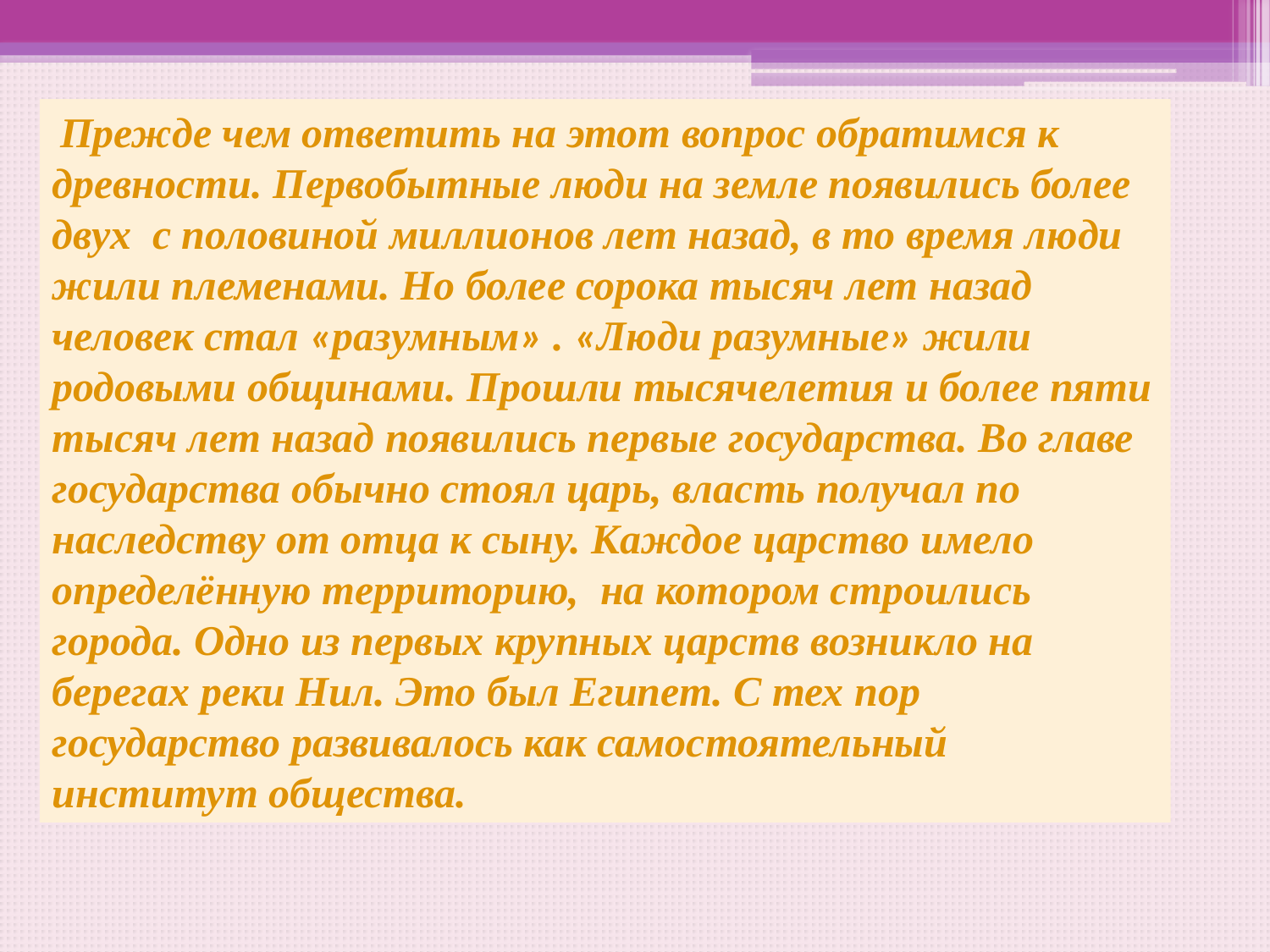

Прежде чем ответить на этот вопрос обратимся к древности. Первобытные люди на земле появились более двух  с половиной миллионов лет назад, в то время люди жили племенами. Но более сорока тысяч лет назад человек стал «разумным» . «Люди разумные» жили родовыми общинами. Прошли тысячелетия и более пяти тысяч лет назад появились первые государства. Во главе государства обычно стоял царь, власть получал по наследству от отца к сыну. Каждое царство имело определённую территорию,  на котором строились города. Одно из первых крупных царств возникло на берегах реки Нил. Это был Египет. С тех пор государство развивалось как самостоятельный институт общества.
 Прежде чем ответить на этот вопрос обратимся к древности. Первобытные люди на земле появились более двух  с половиной миллионов лет назад, в то время люди жили племенами. Но более сорока тысяч лет назад человек стал «разумным» . «Люди разумные» жили родовыми общинами. Прошли тысячелетия и более пяти тысяч лет назад появились первые государства. Во главе государства обычно стоял царь, власть получал по наследству от отца к сыну. Каждое царство имело определённую территорию,  на котором строились города. Одно из первых крупных царств возникло на берегах реки Нил. Это был Египет. С тех пор государство развивалось как самостоятельный институт общества.